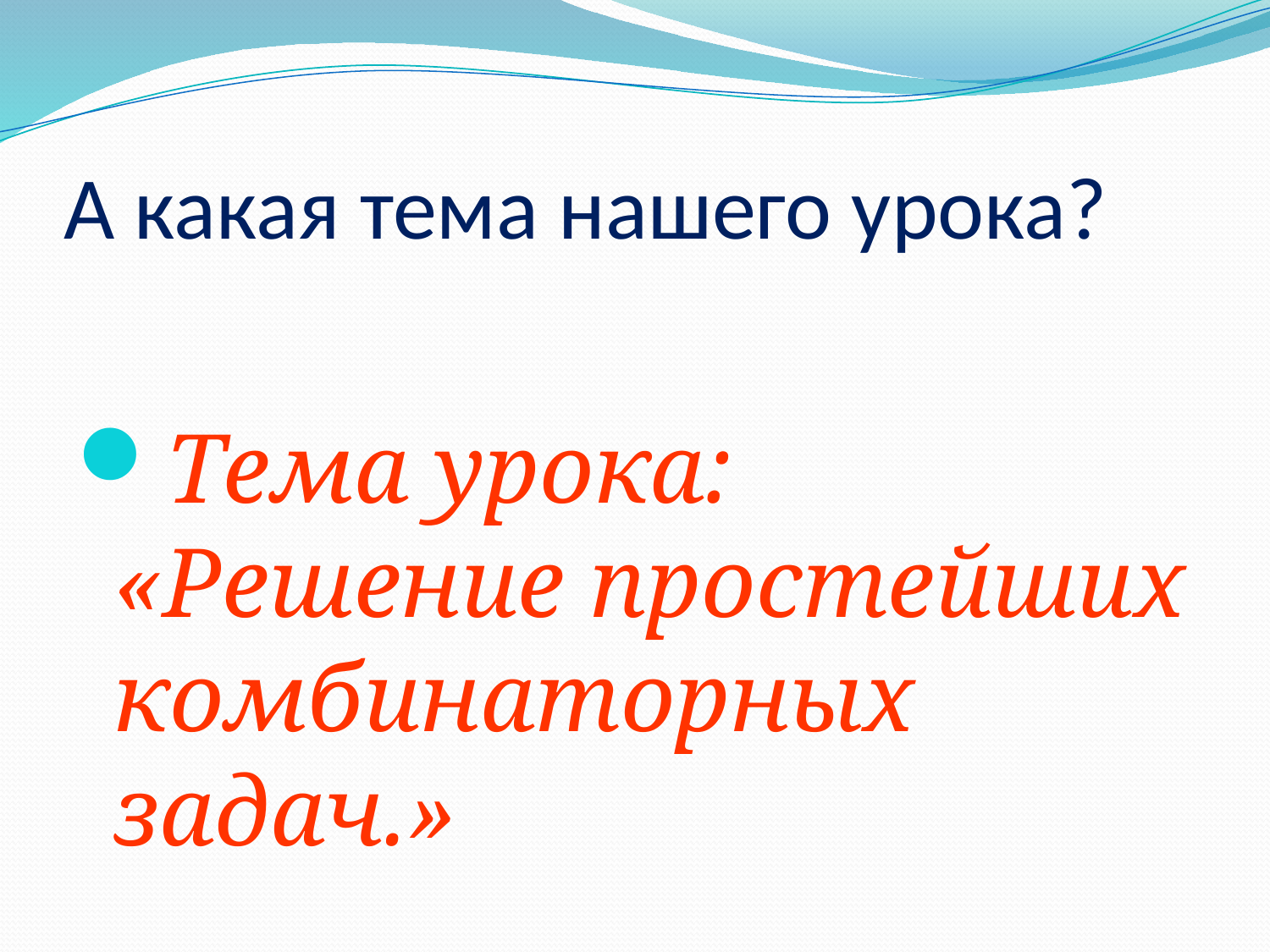

# А какая тема нашего урока?

Тема урока: «Решение простейших комбинаторных задач.»